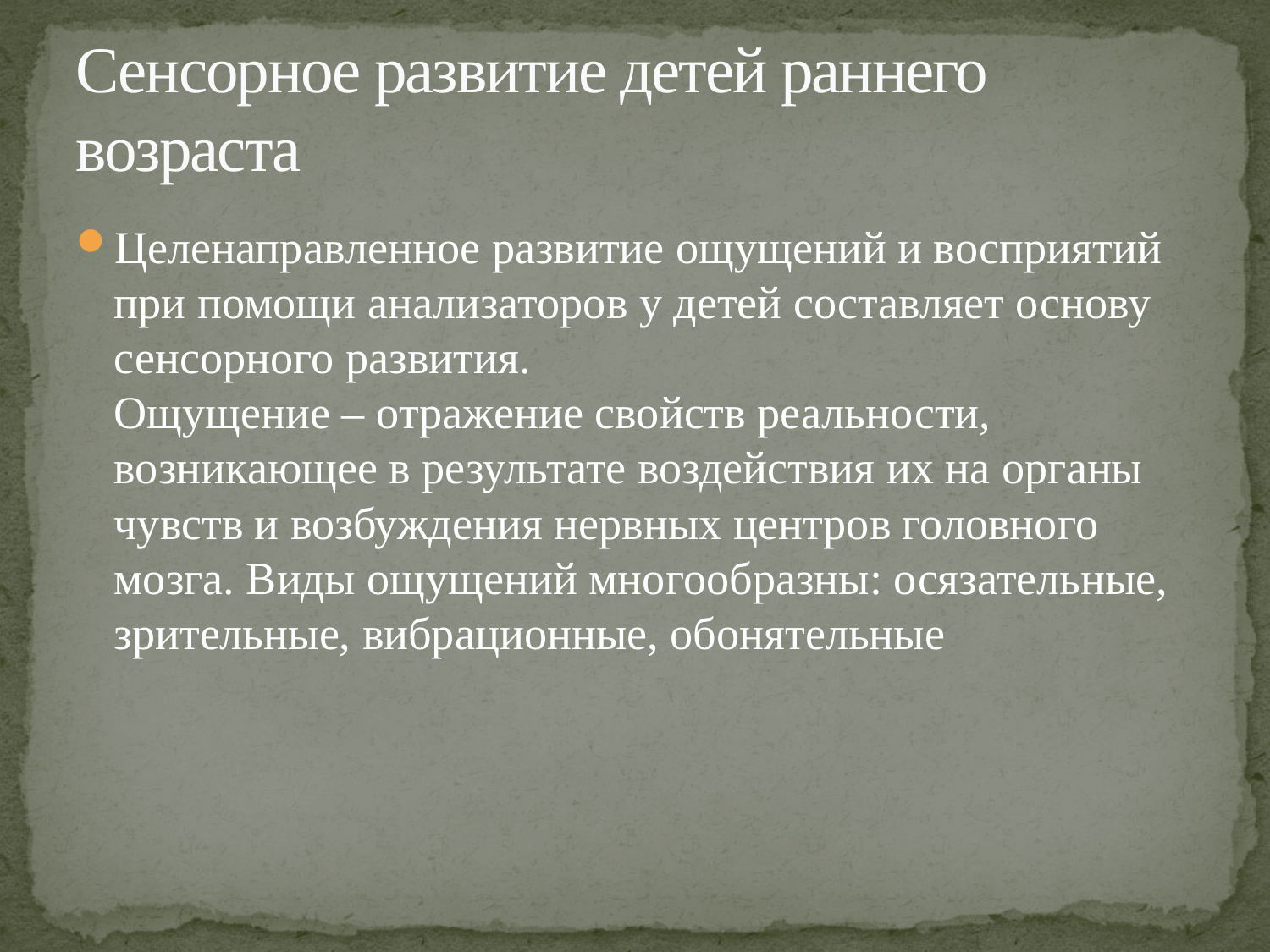

# Сенсорное развитие детей раннего возраста
Целенаправленное развитие ощущений и восприятий при помощи анализаторов у детей составляет основу сенсорного развития.
Ощущение – отражение свойств реальности, возникающее в результате воздействия их на органы чувств и возбуждения нервных центров головного мозга. Виды ощущений многообразны: осязательные, зрительные, вибрационные, обонятельные